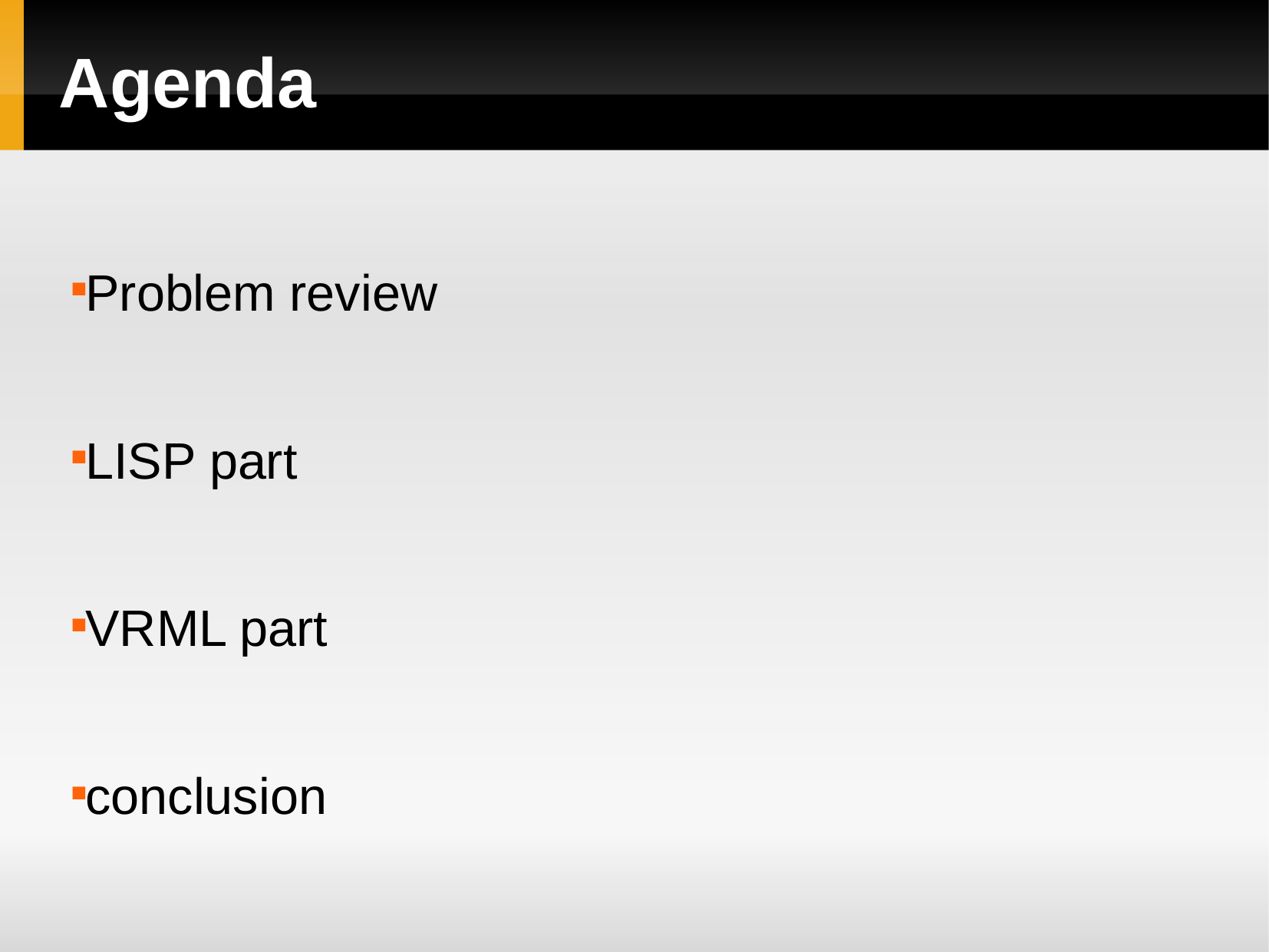

Agenda
Problem review

LISP part

VRML part

conclusion